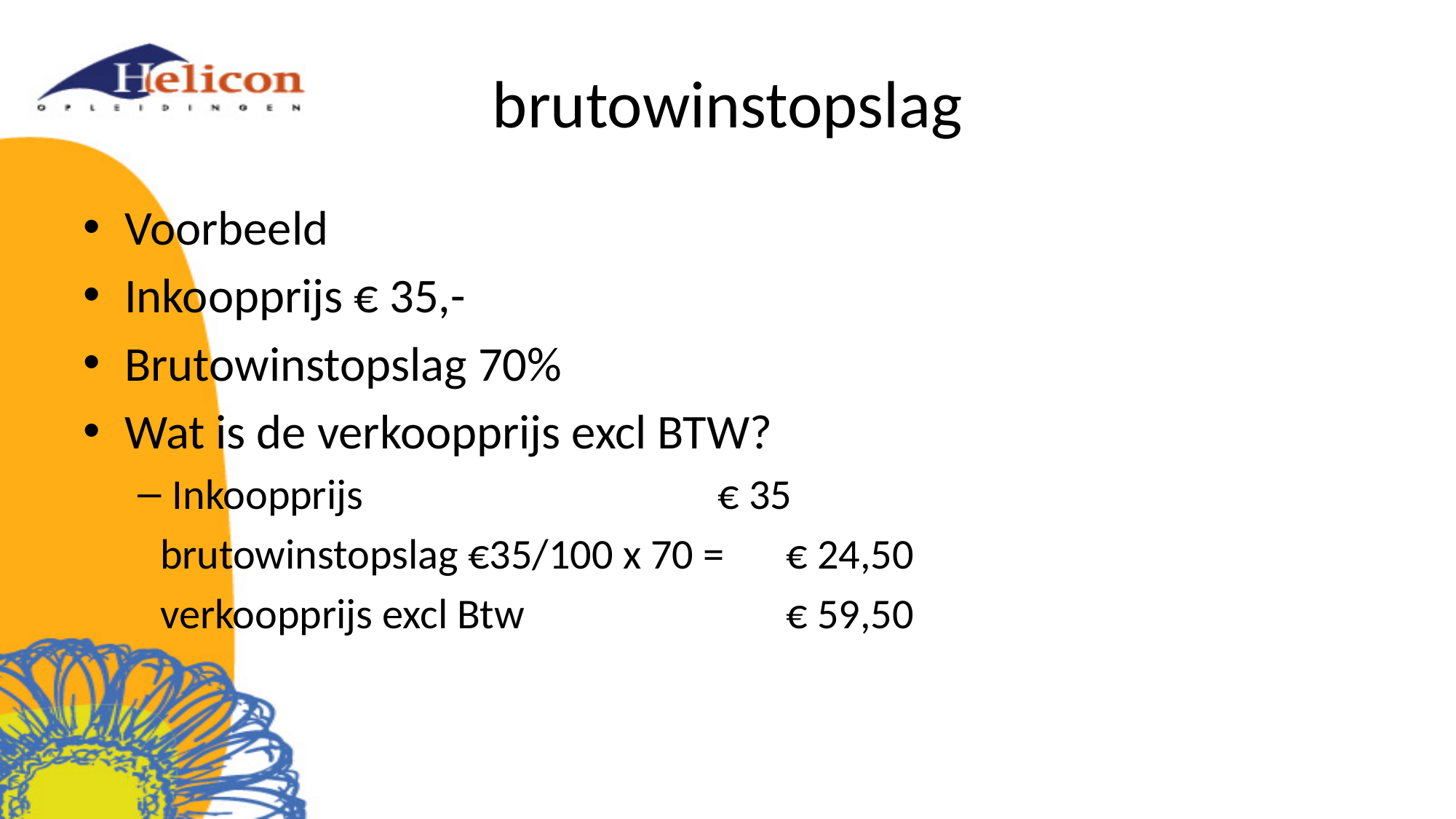

# brutowinstopslag
Voorbeeld
Inkoopprijs € 35,-
Brutowinstopslag 70%
Wat is de verkoopprijs excl BTW?
Inkoopprijs 				€ 35
   brutowinstopslag €35/100 x 70 = 	€ 24,50
   verkoopprijs excl Btw			€ 59,50